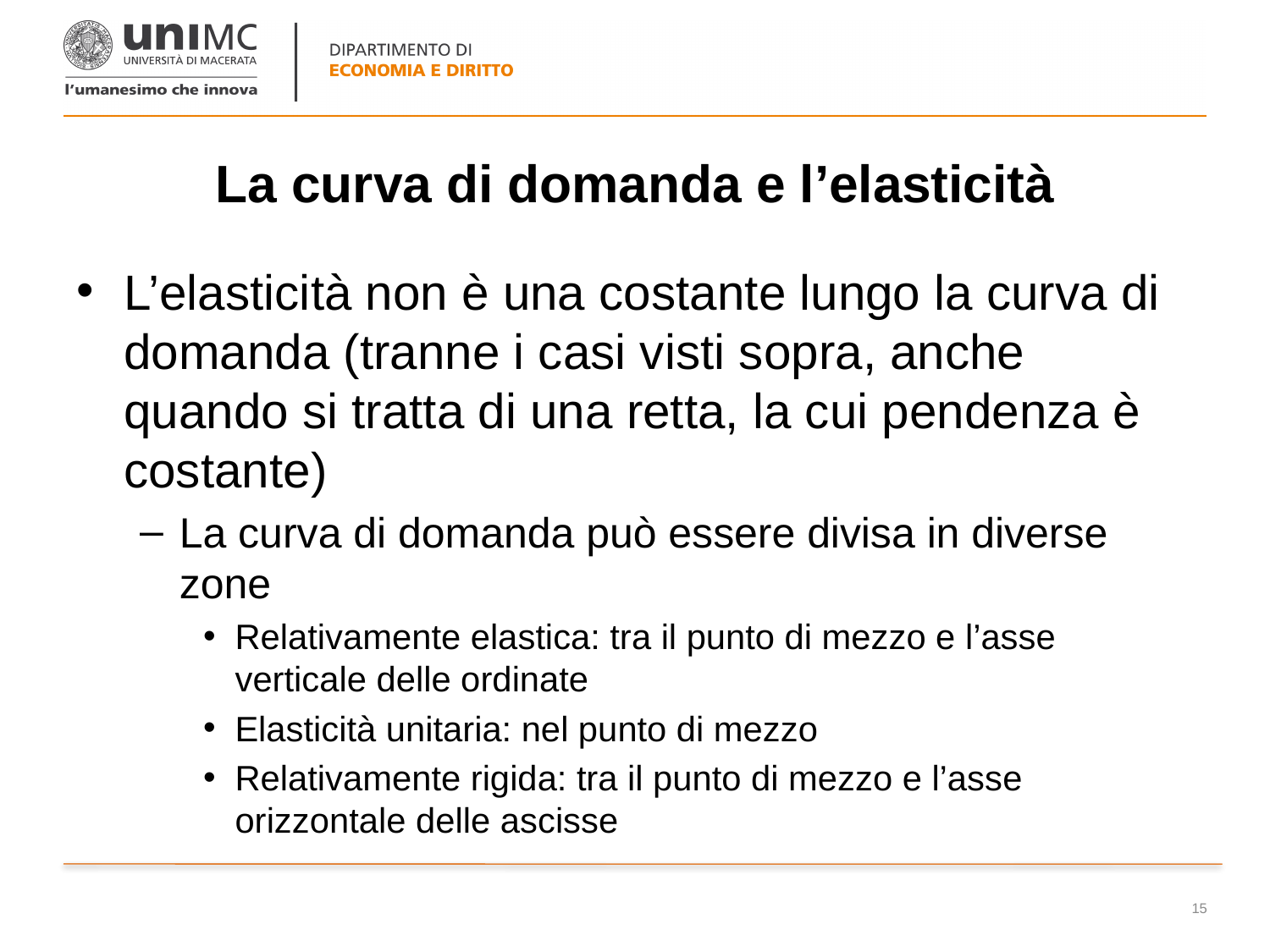

# La curva di domanda e l’elasticità
L’elasticità non è una costante lungo la curva di domanda (tranne i casi visti sopra, anche quando si tratta di una retta, la cui pendenza è costante)
La curva di domanda può essere divisa in diverse zone
Relativamente elastica: tra il punto di mezzo e l’asse verticale delle ordinate
Elasticità unitaria: nel punto di mezzo
Relativamente rigida: tra il punto di mezzo e l’asse orizzontale delle ascisse
15